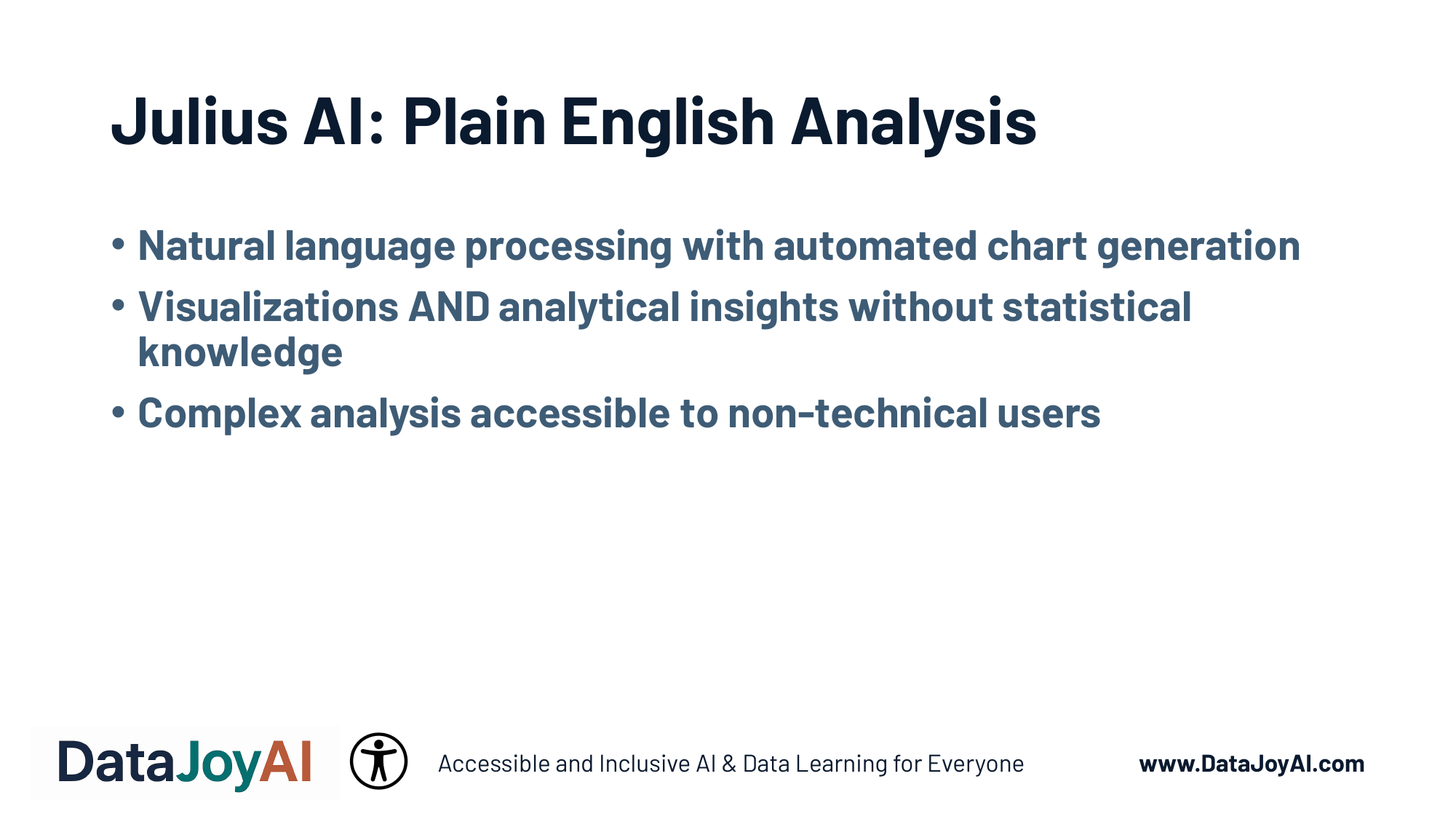

# Julius AI: Plain English Analysis
Natural language processing with automated chart generation
Visualizations AND analytical insights without statistical knowledge
Complex analysis accessible to non-technical users